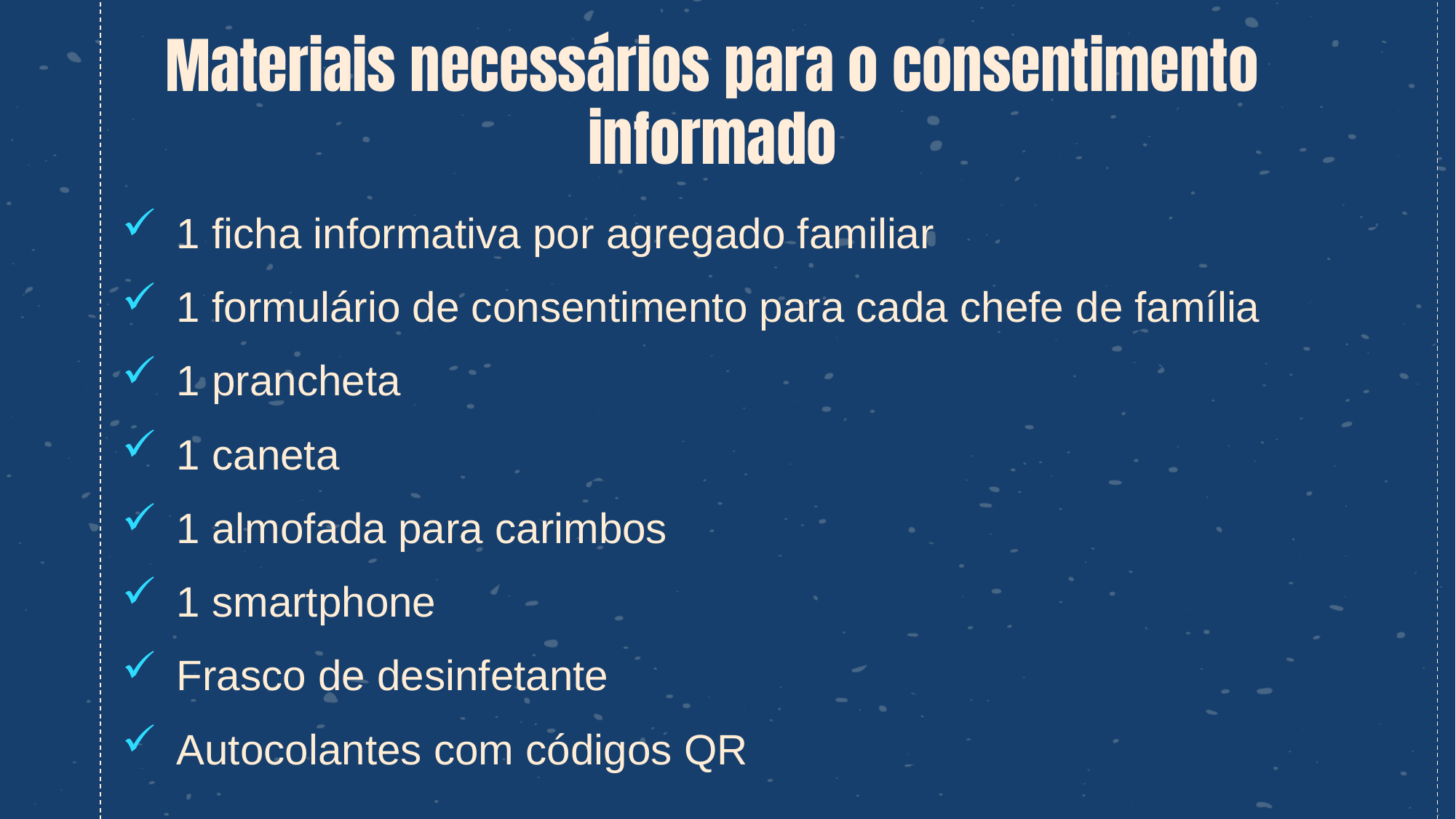

# Materiais necessários para o consentimento informado
1 ficha informativa por agregado familiar
1 formulário de consentimento para cada chefe de família
1 prancheta
1 caneta
1 almofada para carimbos
1 smartphone
Frasco de desinfetante
Autocolantes com códigos QR